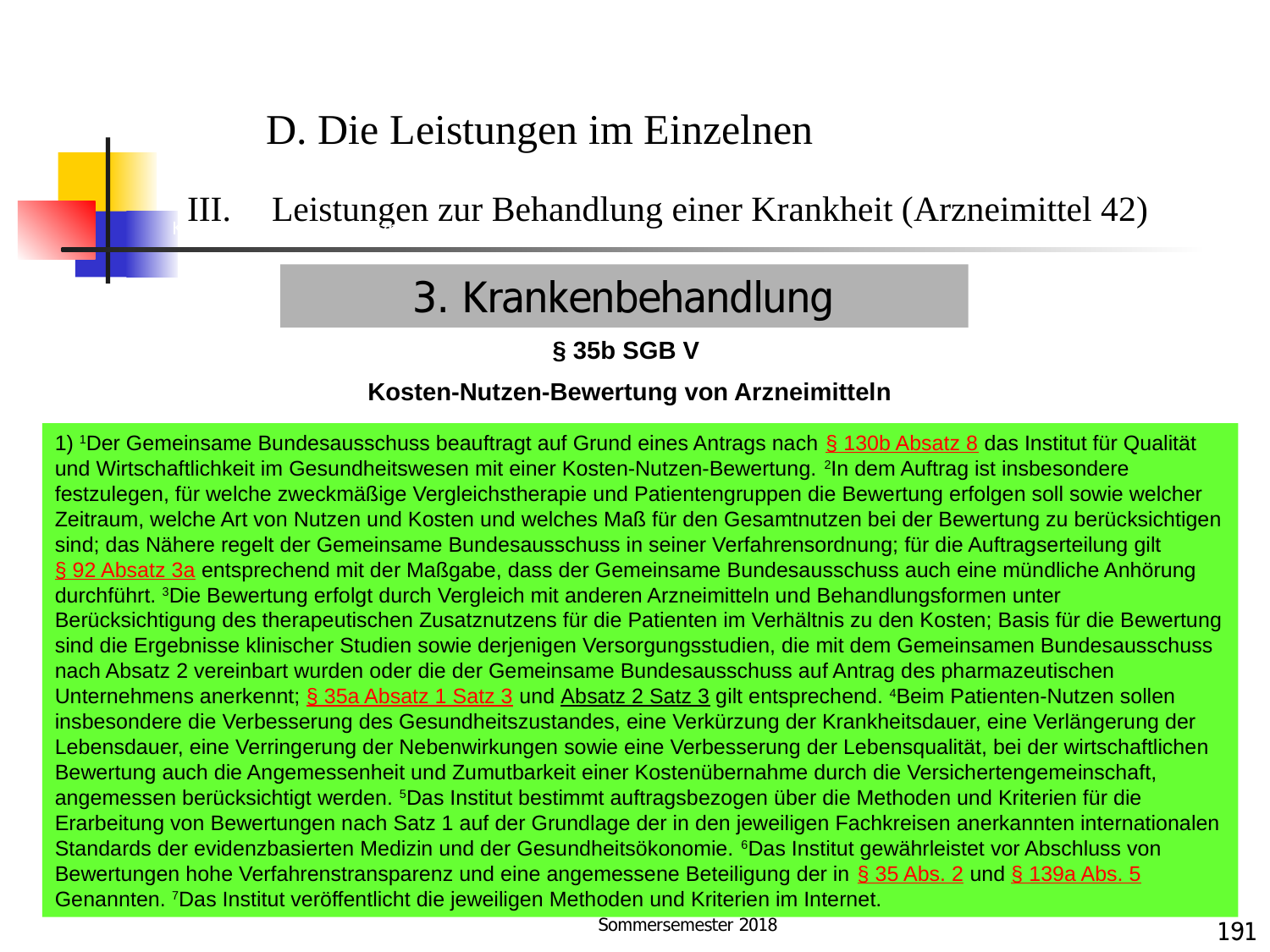

Krankenbehandlung 42 (Arzneimittel)
D. Die Leistungen im Einzelnen

Leistungen zur Behandlung einer Krankheit (Arzneimittel 42)
3. Krankenbehandlung
§ 35b SGB V
Kosten-Nutzen-Bewertung von Arzneimitteln
1) 1Der Gemeinsame Bundesausschuss beauftragt auf Grund eines Antrags nach § 130b Absatz 8 das Institut für Qualität und Wirtschaftlichkeit im Gesundheitswesen mit einer Kosten-Nutzen-Bewertung. 2In dem Auftrag ist insbesondere festzulegen, für welche zweckmäßige Vergleichstherapie und Patientengruppen die Bewertung erfolgen soll sowie welcher Zeitraum, welche Art von Nutzen und Kosten und welches Maß für den Gesamtnutzen bei der Bewertung zu berücksichtigen sind; das Nähere regelt der Gemeinsame Bundesausschuss in seiner Verfahrensordnung; für die Auftragserteilung gilt § 92 Absatz 3a entsprechend mit der Maßgabe, dass der Gemeinsame Bundesausschuss auch eine mündliche Anhörung durchführt. 3Die Bewertung erfolgt durch Vergleich mit anderen Arzneimitteln und Behandlungsformen unter Berücksichtigung des therapeutischen Zusatznutzens für die Patienten im Verhältnis zu den Kosten; Basis für die Bewertung sind die Ergebnisse klinischer Studien sowie derjenigen Versorgungsstudien, die mit dem Gemeinsamen Bundesausschuss nach Absatz 2 vereinbart wurden oder die der Gemeinsame Bundesausschuss auf Antrag des pharmazeutischen Unternehmens anerkennt; § 35a Absatz 1 Satz 3 und Absatz 2 Satz 3 gilt entsprechend. 4Beim Patienten-Nutzen sollen insbesondere die Verbesserung des Gesundheitszustandes, eine Verkürzung der Krankheitsdauer, eine Verlängerung der Lebensdauer, eine Verringerung der Nebenwirkungen sowie eine Verbesserung der Lebensqualität, bei der wirtschaftlichen Bewertung auch die Angemessenheit und Zumutbarkeit einer Kostenübernahme durch die Versichertengemeinschaft, angemessen berücksichtigt werden. 5Das Institut bestimmt auftragsbezogen über die Methoden und Kriterien für die Erarbeitung von Bewertungen nach Satz 1 auf der Grundlage der in den jeweiligen Fachkreisen anerkannten internationalen Standards der evidenzbasierten Medizin und der Gesundheitsökonomie. 6Das Institut gewährleistet vor Abschluss von Bewertungen hohe Verfahrenstransparenz und eine angemessene Beteiligung der in § 35 Abs. 2 und § 139a Abs. 5 Genannten. 7Das Institut veröffentlicht die jeweiligen Methoden und Kriterien im Internet.
Krankheit
Das  Leistungsrecht der gesetzlichen Kranken- und Pflegeversicherung; Sommersemester 2018
191